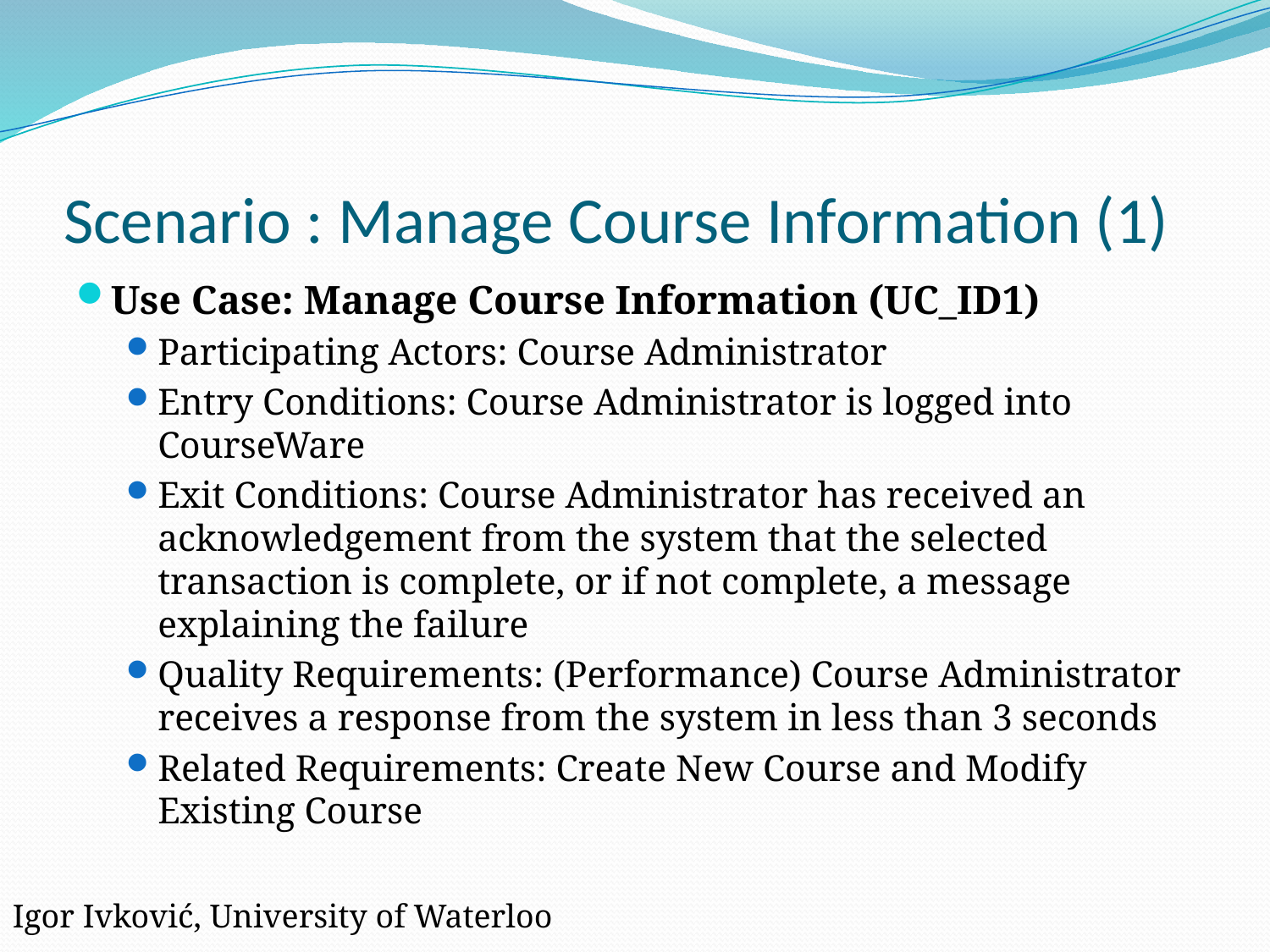

# Scenario : Manage Course Information (1)
Use Case: Manage Course Information (UC_ID1)
Participating Actors: Course Administrator
Entry Conditions: Course Administrator is logged into CourseWare
Exit Conditions: Course Administrator has received an acknowledgement from the system that the selected transaction is complete, or if not complete, a message explaining the failure
Quality Requirements: (Performance) Course Administrator receives a response from the system in less than 3 seconds
Related Requirements: Create New Course and Modify Existing Course
Igor Ivković, University of Waterloo